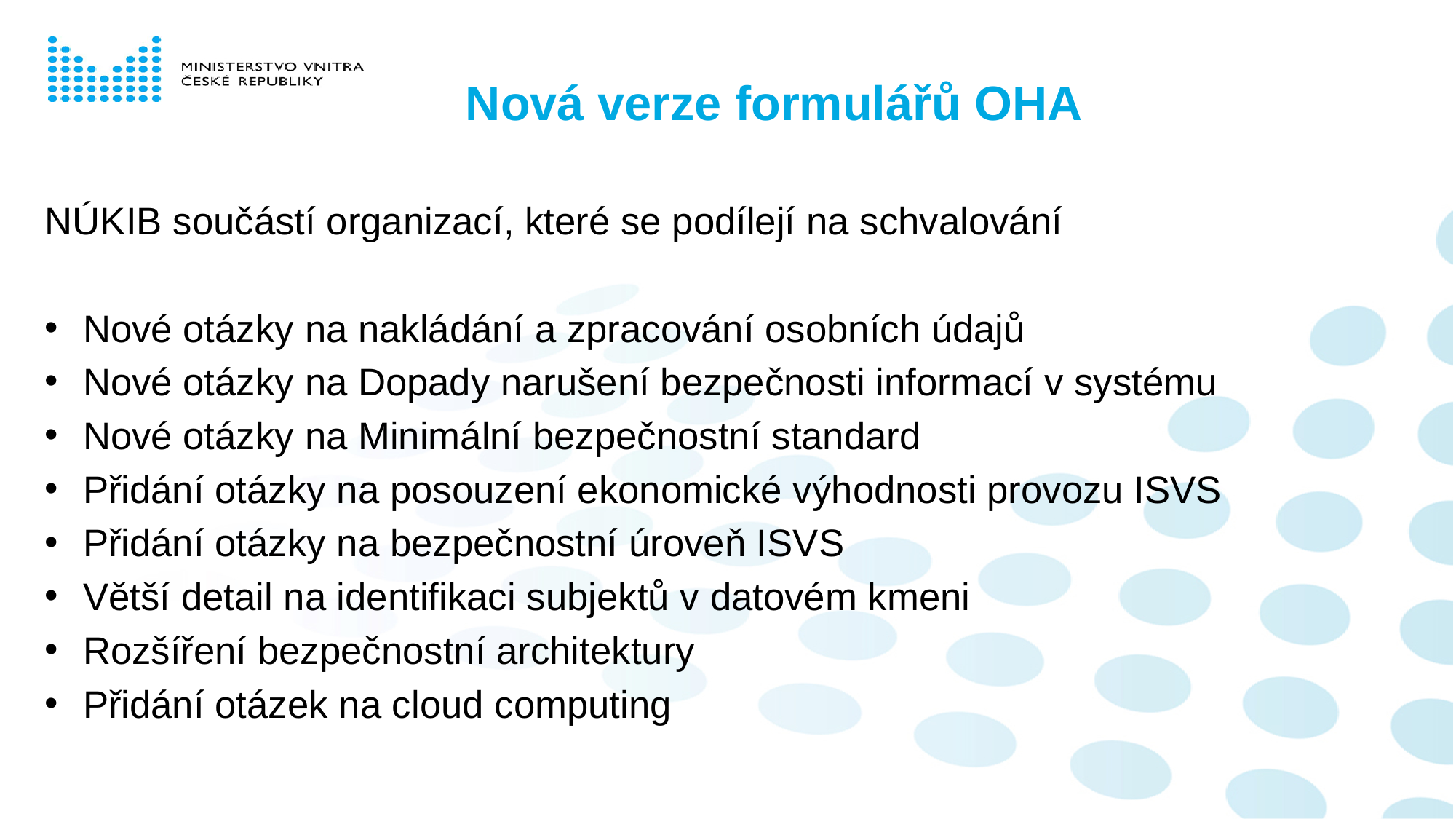

# Nová verze formulářů OHA
NÚKIB součástí organizací, které se podílejí na schvalování

Nové otázky na nakládání a zpracování osobních údajů
Nové otázky na Dopady narušení bezpečnosti informací v systému
Nové otázky na Minimální bezpečnostní standard
Přidání otázky na posouzení ekonomické výhodnosti provozu ISVS
Přidání otázky na bezpečnostní úroveň ISVS
Větší detail na identifikaci subjektů v datovém kmeni
Rozšíření bezpečnostní architektury
Přidání otázek na cloud computing